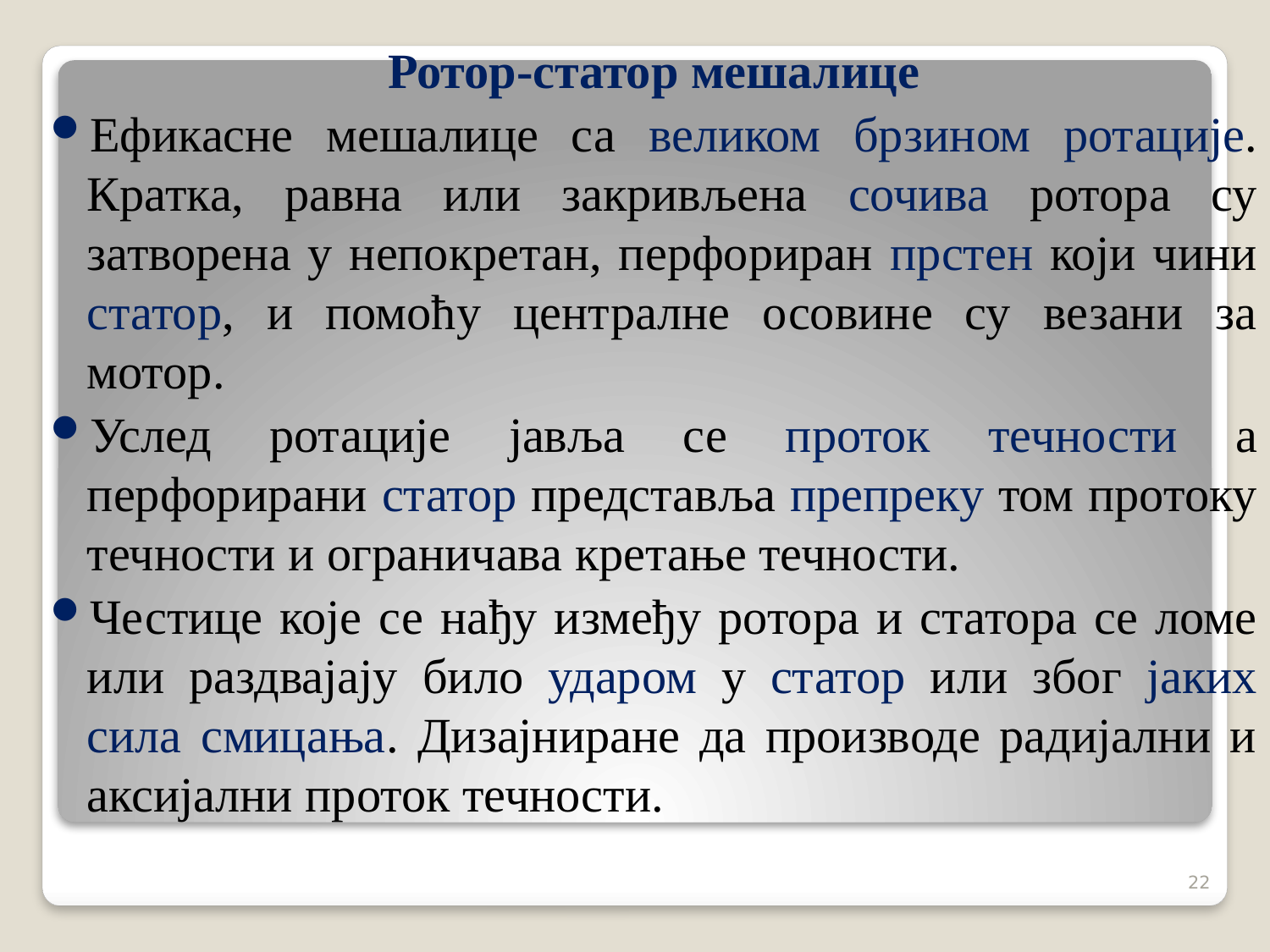

Ротор-статор мешалице
Ефикасне мешалице са великом брзином ротације. Кратка, равна или закривљена сочива ротора су затворена у непокретан, перфориран прстен који чини статор, и помоћу централне осовине су везани за мотор.
Услед ротације јавља се проток течности а перфорирани статор представља препреку том протоку течности и ограничава кретање течности.
Честице које се нађу између ротора и статора се ломе или раздвајају било ударом у статор или због јаких сила смицања. Дизајниране да производе радијални и аксијални проток течности.
22